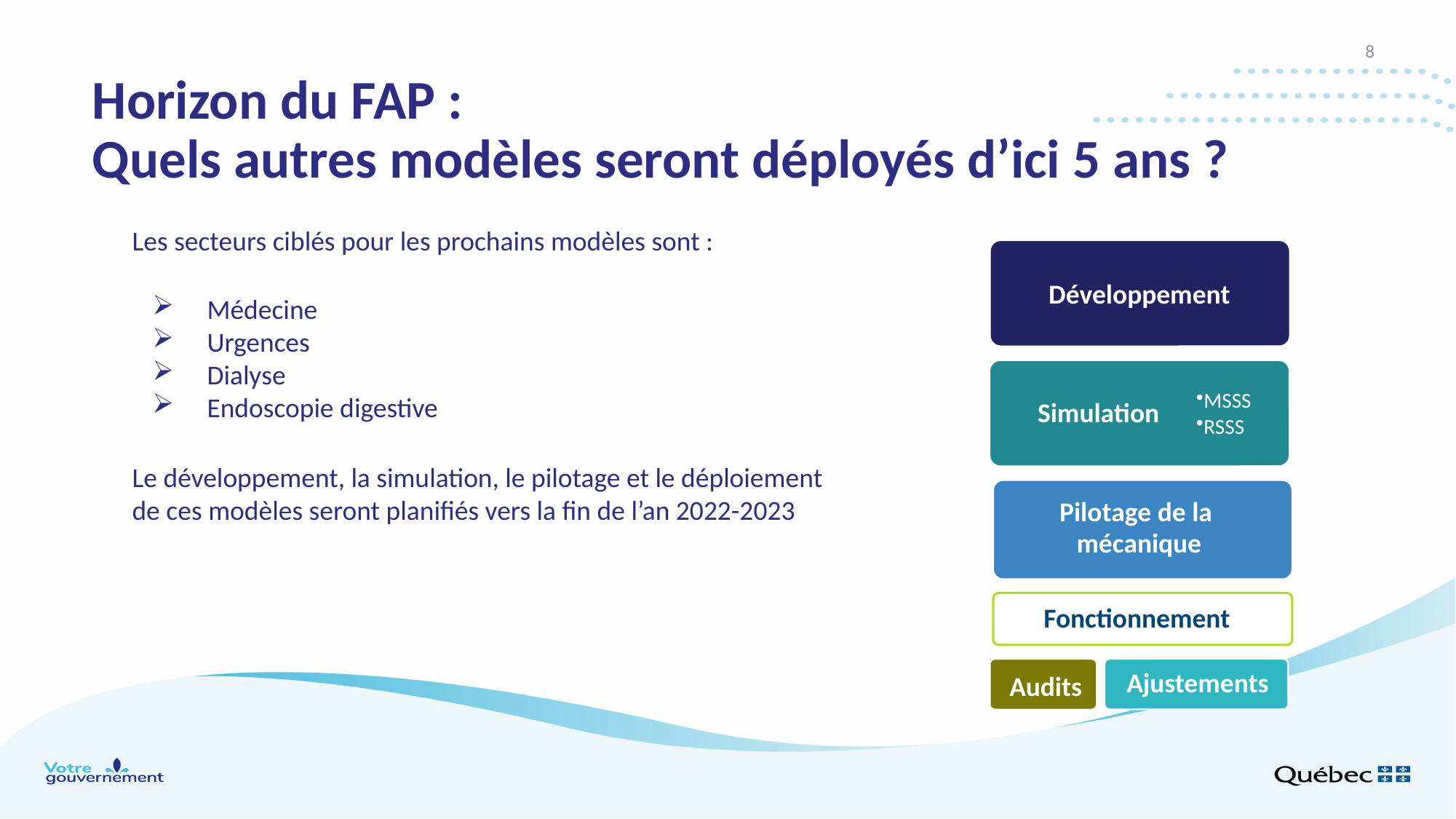

8
# Horizon du FAP : Quels autres modèles seront déployés d’ici 5 ans ?
Les secteurs ciblés pour les prochains modèles sont :

MSSS
RSSS

Développement
Simulation
Pilotage de la
mécanique

Fonctionnement

Ajustements

Audits
Médecine
Urgences
Dialyse
Endoscopie digestive
Le développement, la simulation, le pilotage et le déploiement de ces modèles seront planifiés vers la fin de l’an 2022-2023